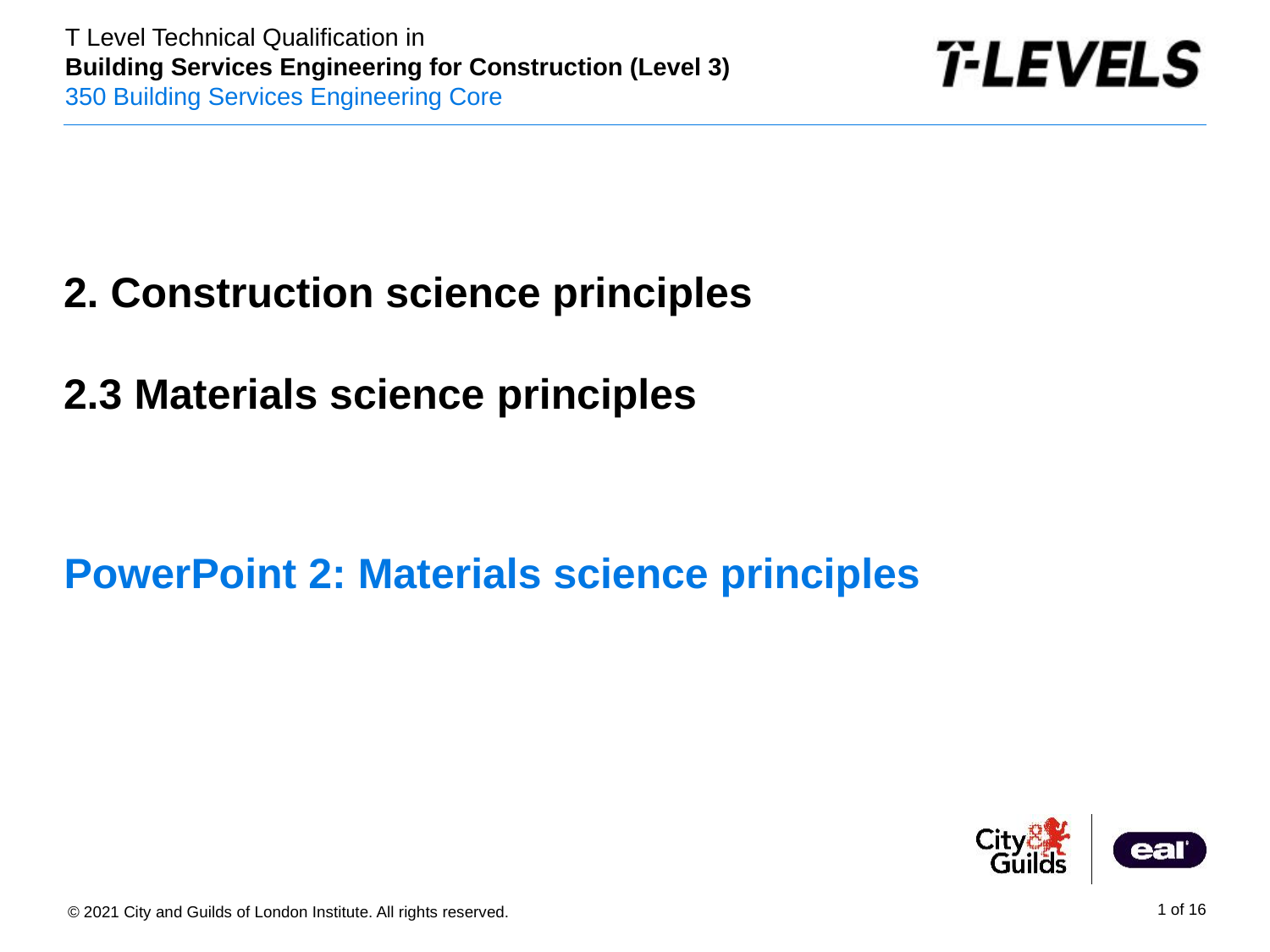

2. Construction science principles

2.3 Materials science principles

# PowerPoint 2: Materials science principles

PowerPoint presentation